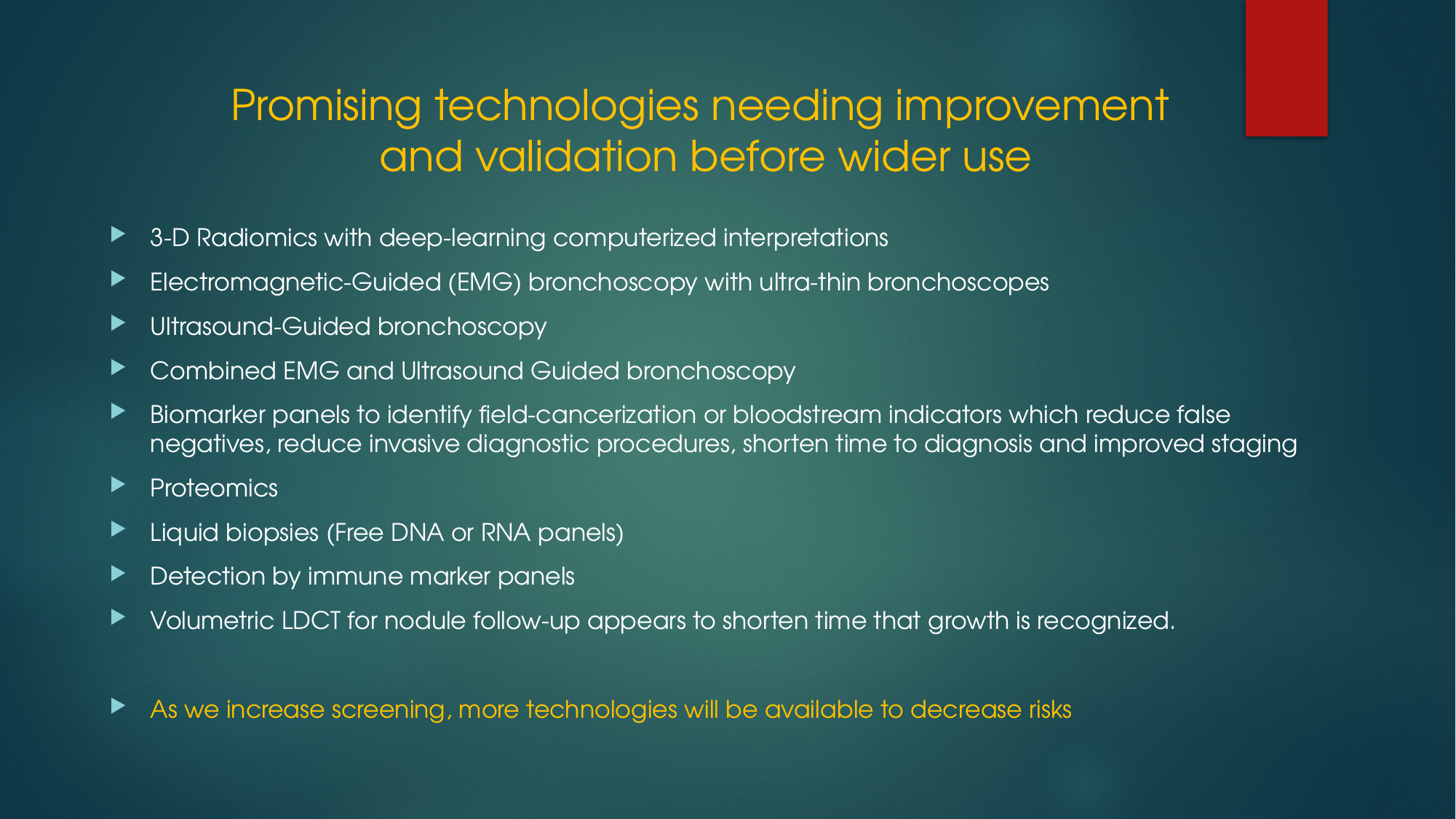

# Promising technologies needing improvement and validation before wider use
3-D Radiomics with deep-learning computerized interpretations
Electromagnetic-Guided (EMG) bronchoscopy with ultra-thin bronchoscopes
Ultrasound-Guided bronchoscopy
Combined EMG and Ultrasound Guided bronchoscopy
Biomarker panels to identify field-cancerization or bloodstream indicators which reduce false negatives, reduce invasive diagnostic procedures, shorten time to diagnosis and improved staging
Proteomics
Liquid biopsies (Free DNA or RNA panels)
Detection by immune marker panels
Volumetric LDCT for nodule follow-up appears to shorten time that growth is recognized.

As we increase screening, more technologies will be available to decrease risks